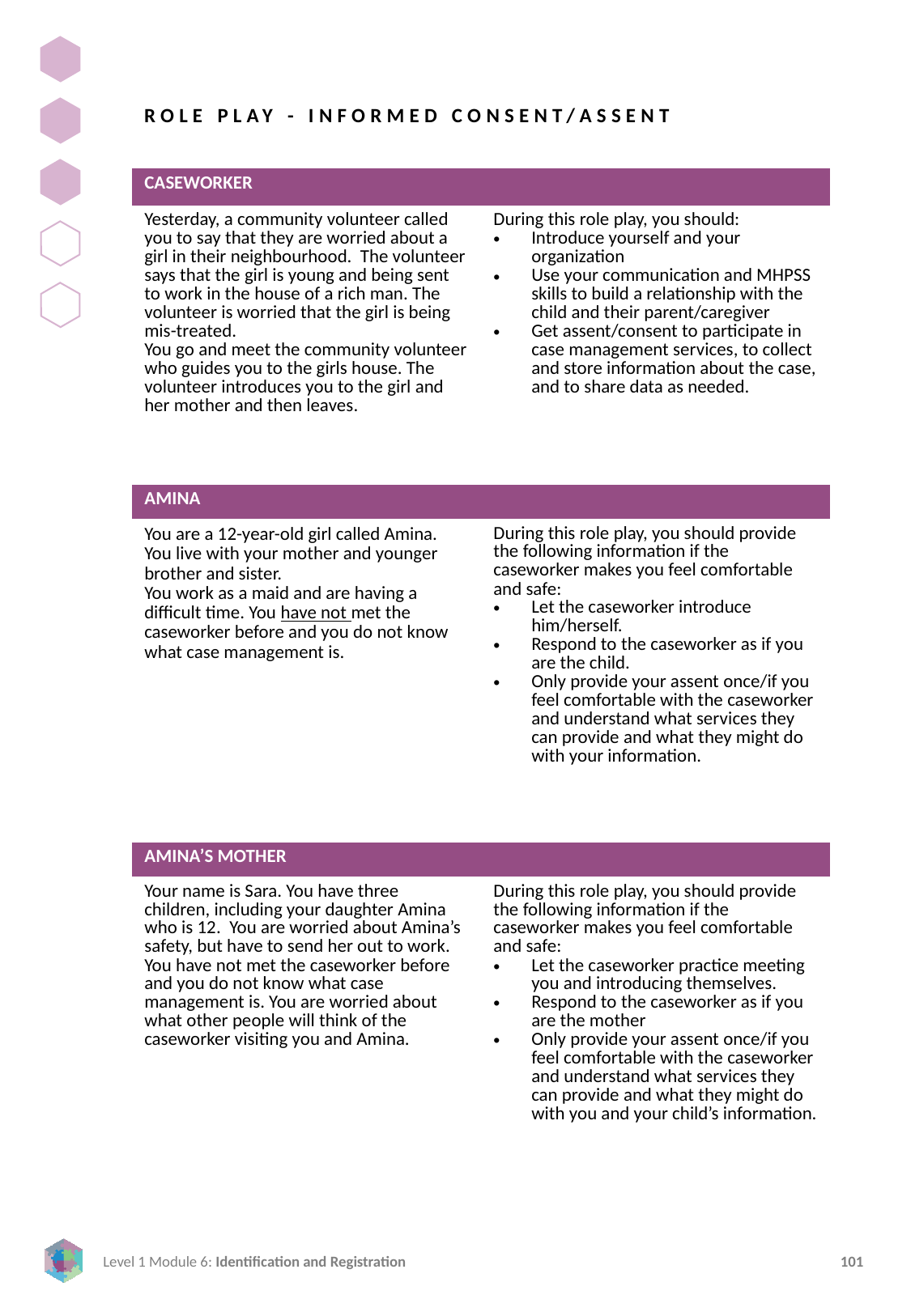

ROLE PLAY - INFORMED CONSENT/ASSENT

| CASEWORKER |  |
| --- | --- |
| Yesterday, a community volunteer called you to say that they are worried about a girl in their neighbourhood. The volunteer says that the girl is young and being sent to work in the house of a rich man. The volunteer is worried that the girl is being mis-treated. You go and meet the community volunteer who guides you to the girls house. The volunteer introduces you to the girl and her mother and then leaves. | During this role play, you should: Introduce yourself and your organization Use your communication and MHPSS skills to build a relationship with the child and their parent/caregiver Get assent/consent to participate in case management services, to collect and store information about the case, and to share data as needed. |
| AMINA |  |
| You are a 12-year-old girl called Amina. You live with your mother and younger brother and sister. You work as a maid and are having a difficult time. You have not met the caseworker before and you do not know what case management is. | During this role play, you should provide the following information if the caseworker makes you feel comfortable and safe: Let the caseworker introduce him/herself. Respond to the caseworker as if you are the child. Only provide your assent once/if you feel comfortable with the caseworker and understand what services they can provide and what they might do with your information. |
| AMINA’S MOTHER |  |
| Your name is Sara. You have three children, including your daughter Amina who is 12. You are worried about Amina’s safety, but have to send her out to work. You have not met the caseworker before and you do not know what case management is. You are worried about what other people will think of the caseworker visiting you and Amina. | During this role play, you should provide the following information if the caseworker makes you feel comfortable and safe: Let the caseworker practice meeting you and introducing themselves. Respond to the caseworker as if you are the mother Only provide your assent once/if you feel comfortable with the caseworker and understand what services they can provide and what they might do with you and your child’s information. |